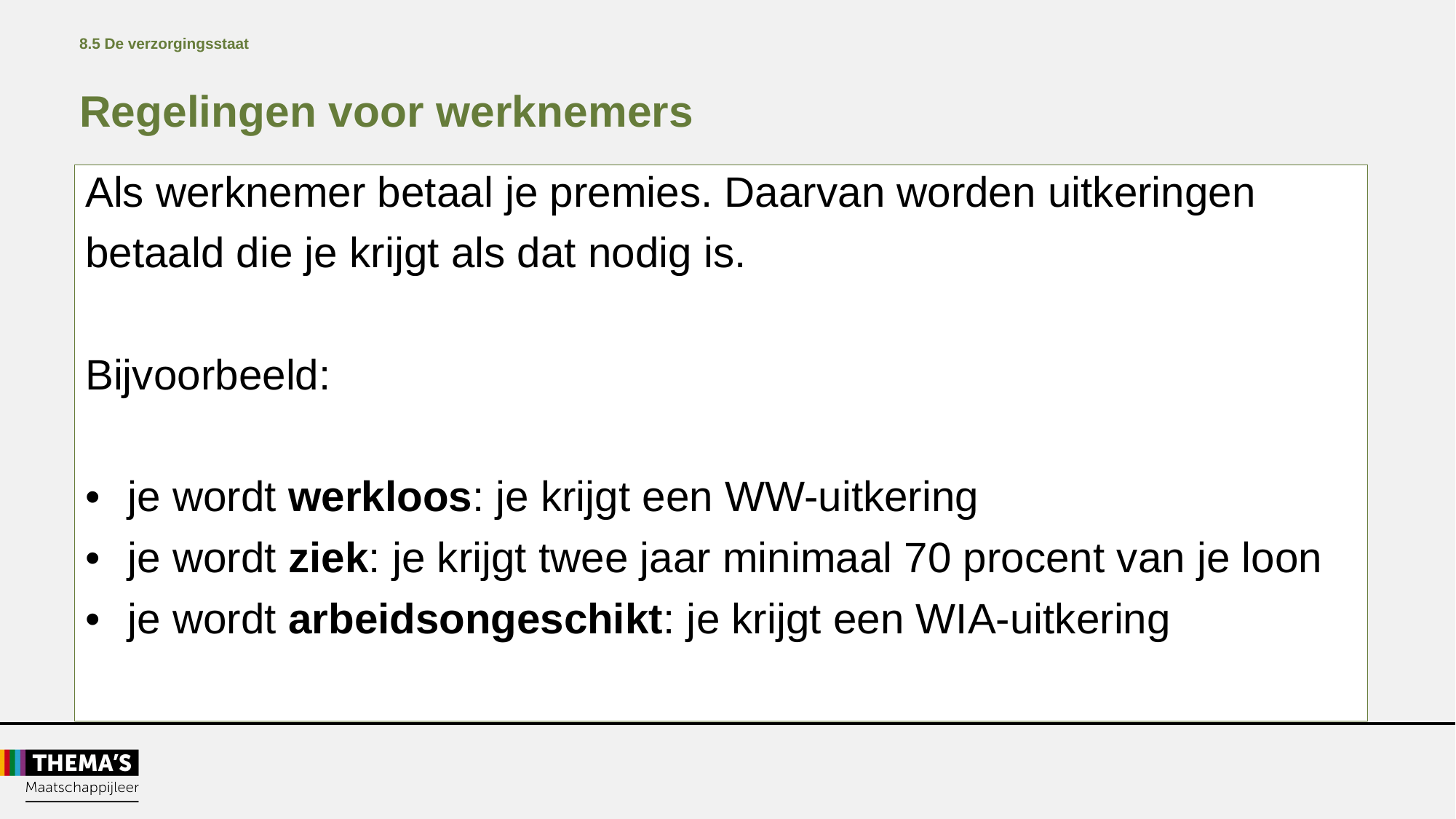

8.5 De verzorgingsstaat
Regelingen voor werknemers
Als werknemer betaal je premies. Daarvan worden uitkeringen
betaald die je krijgt als dat nodig is.

Bijvoorbeeld:

•	je wordt werkloos: je krijgt een WW-uitkering
•	je wordt ziek: je krijgt twee jaar minimaal 70 procent van je loon
•	je wordt arbeidsongeschikt: je krijgt een WIA-uitkering